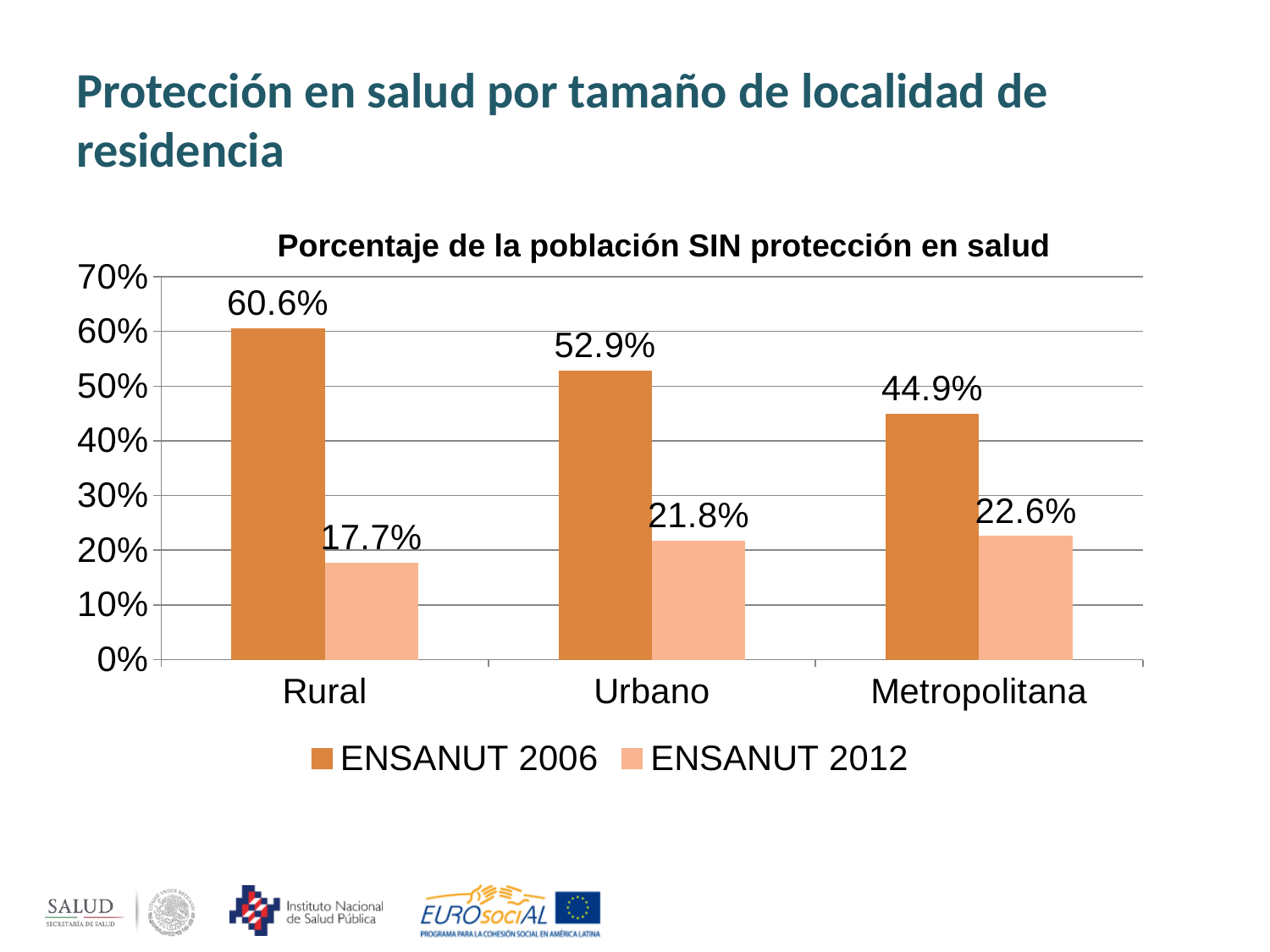

# Protección en salud por tamaño de localidad de residencia
Porcentaje de la población SIN protección en salud

### Chart

| Category | ENSANUT 2006 | ENSANUT 2012 |
|---|---|---|
| Rural | 0.606 | 0.177 |
| Urbano | 0.529 | 0.218 |
| Metropolitana | 0.449 | 0.226 |